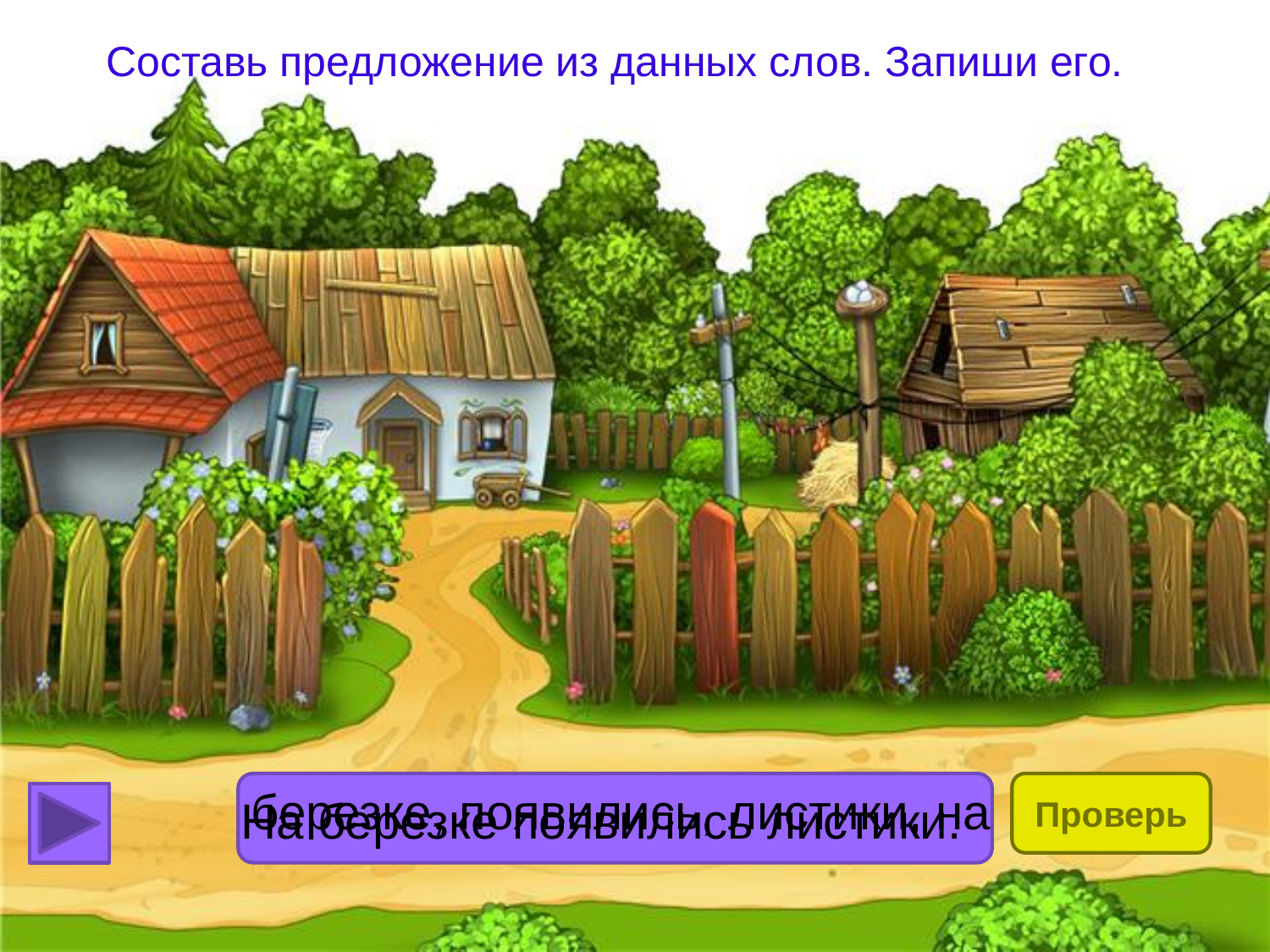

# Составь предложение из данных слов. Запиши его.

березке, появились, листики, на
Проверь

На березке появились листики.